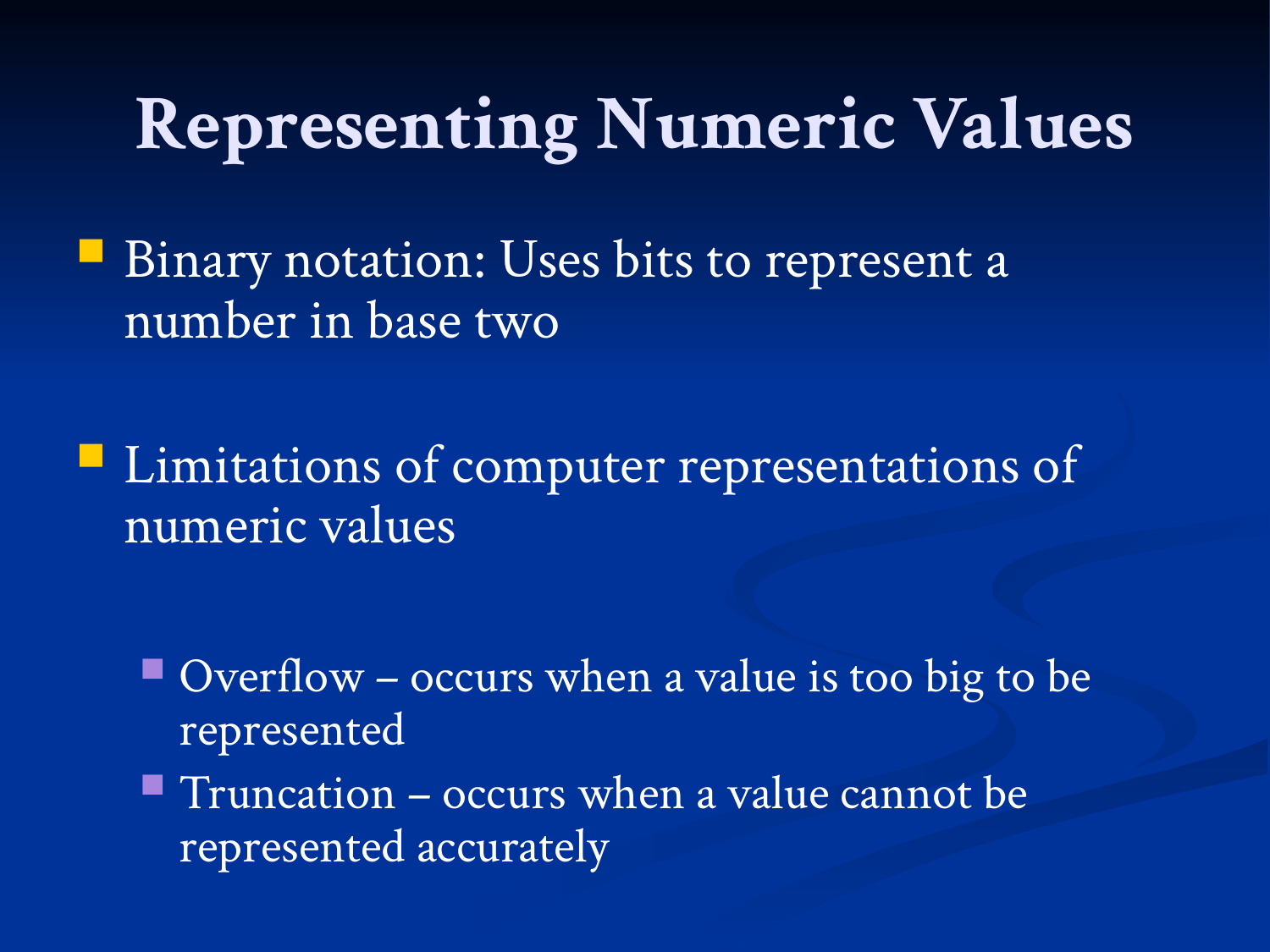

# Representing Numeric Values
Binary notation: Uses bits to represent a number in base two

Limitations of computer representations of numeric values

Overflow – occurs when a value is too big to be represented
Truncation – occurs when a value cannot be represented accurately